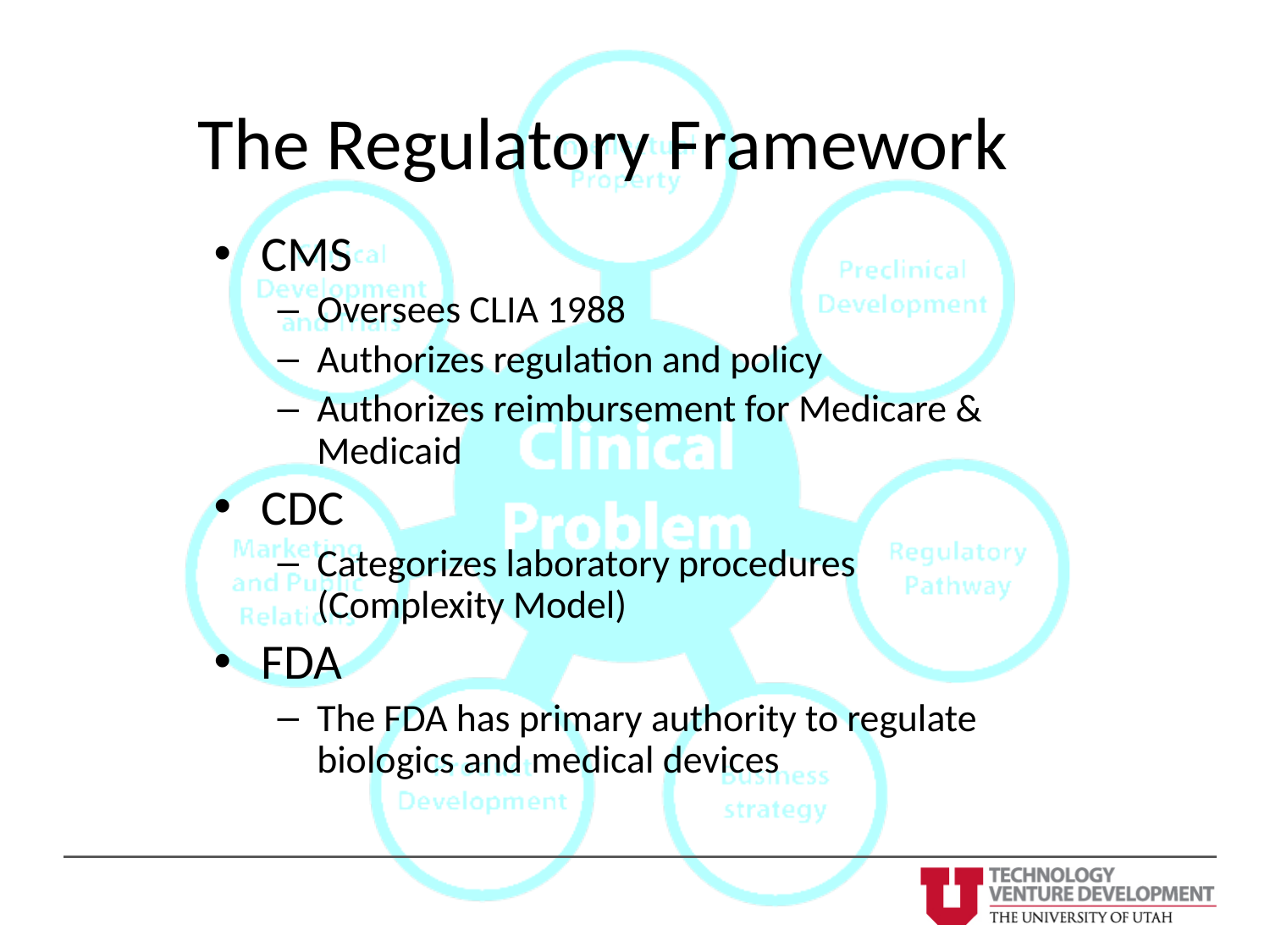

# The Regulatory Framework
CMS
Oversees CLIA 1988
Authorizes regulation and policy
Authorizes reimbursement for Medicare & Medicaid
CDC
Categorizes laboratory procedures (Complexity Model)
FDA
The FDA has primary authority to regulate biologics and medical devices